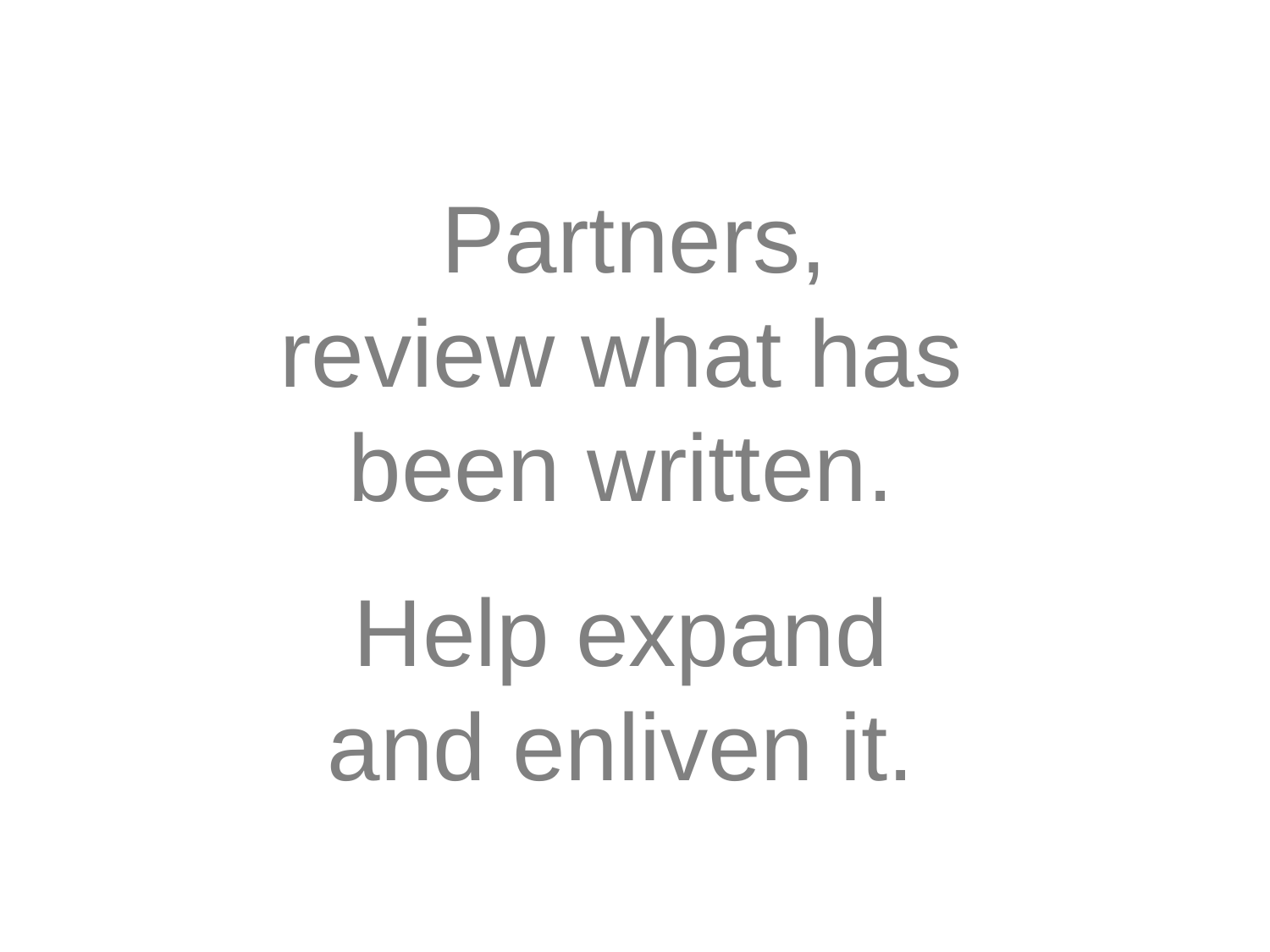

Partners,
review what has
been written.

Help expand
and enliven it.